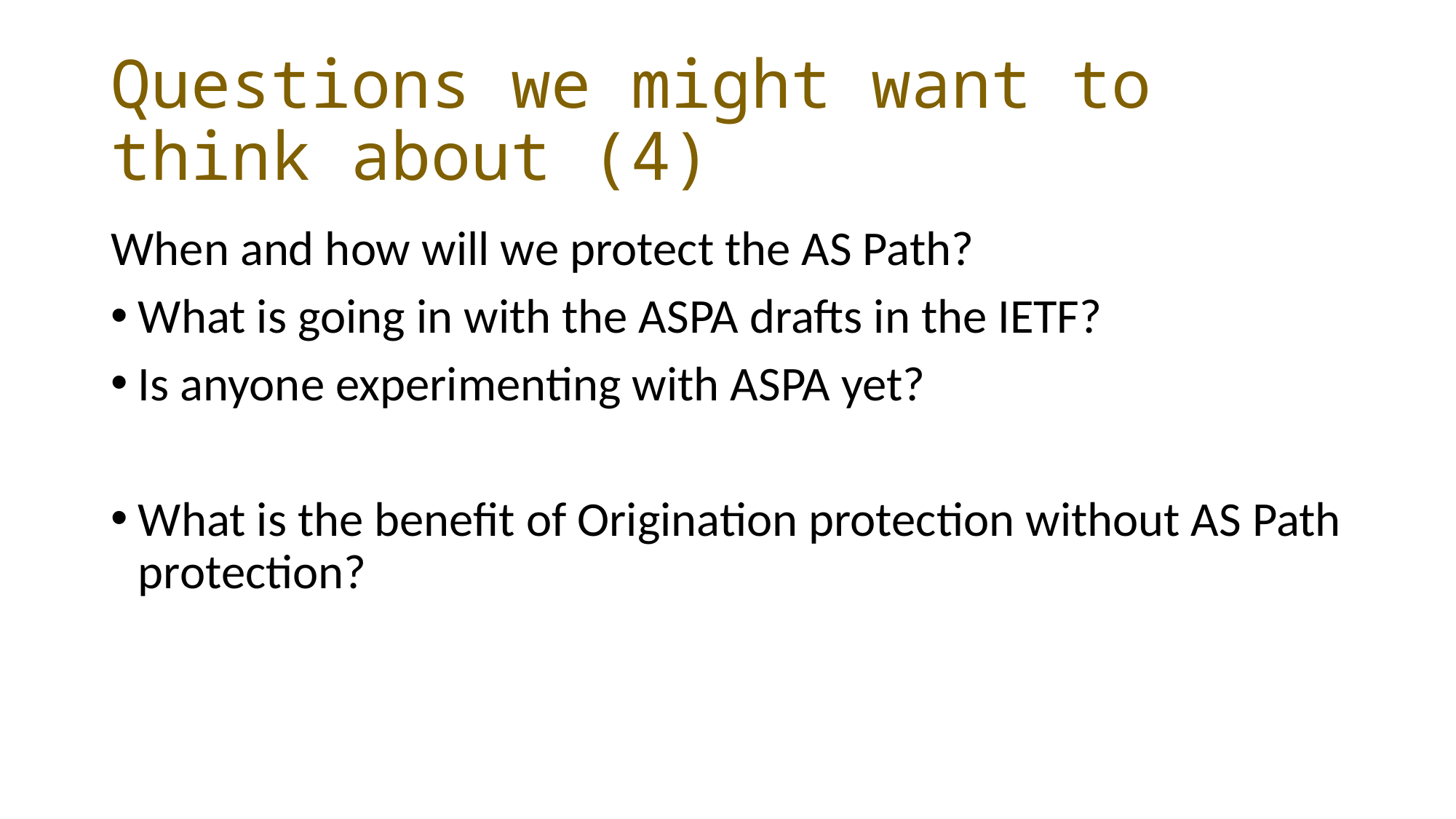

# Questions we might want to think about (4)
When and how will we protect the AS Path?
What is going in with the ASPA drafts in the IETF?
Is anyone experimenting with ASPA yet?

What is the benefit of Origination protection without AS Path protection?